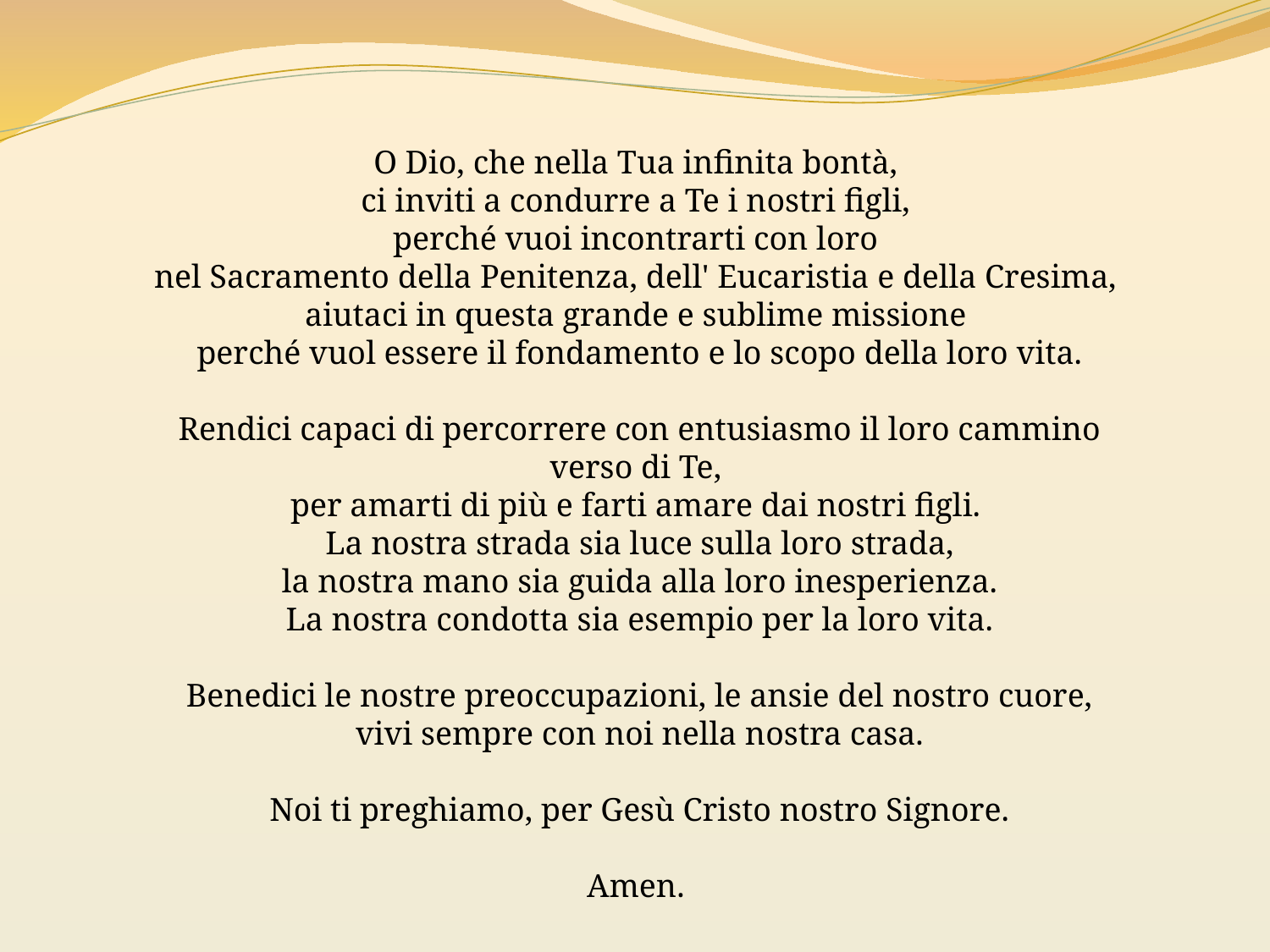

O Dio, che nella Tua infinita bontà,
ci inviti a condurre a Te i nostri figli,
perché vuoi incontrarti con loro
nel Sacramento della Penitenza, dell' Eucaristia e della Cresima,
aiutaci in questa grande e sublime missione
perché vuol essere il fondamento e lo scopo della loro vita.

Rendici capaci di percorrere con entusiasmo il loro cammino
verso di Te,
per amarti di più e farti amare dai nostri figli.
La nostra strada sia luce sulla loro strada,
la nostra mano sia guida alla loro inesperienza.
La nostra condotta sia esempio per la loro vita.

Benedici le nostre preoccupazioni, le ansie del nostro cuore,
vivi sempre con noi nella nostra casa.

Noi ti preghiamo, per Gesù Cristo nostro Signore.

Amen.